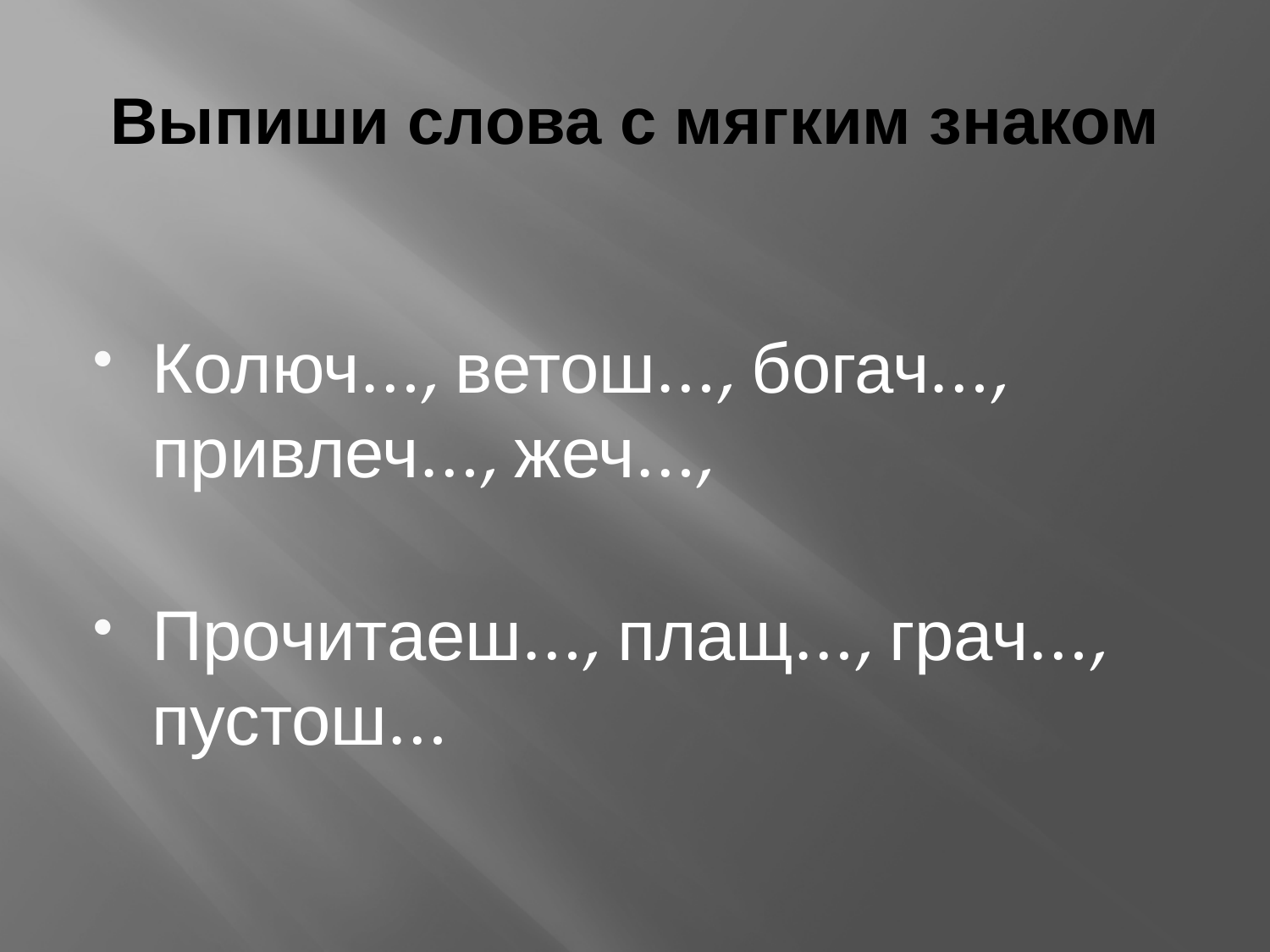

# Выпиши слова с мягким знаком
Колюч…, ветош…, богач…, привлеч…, жеч…,
Прочитаеш…, плащ…, грач…, пустош…